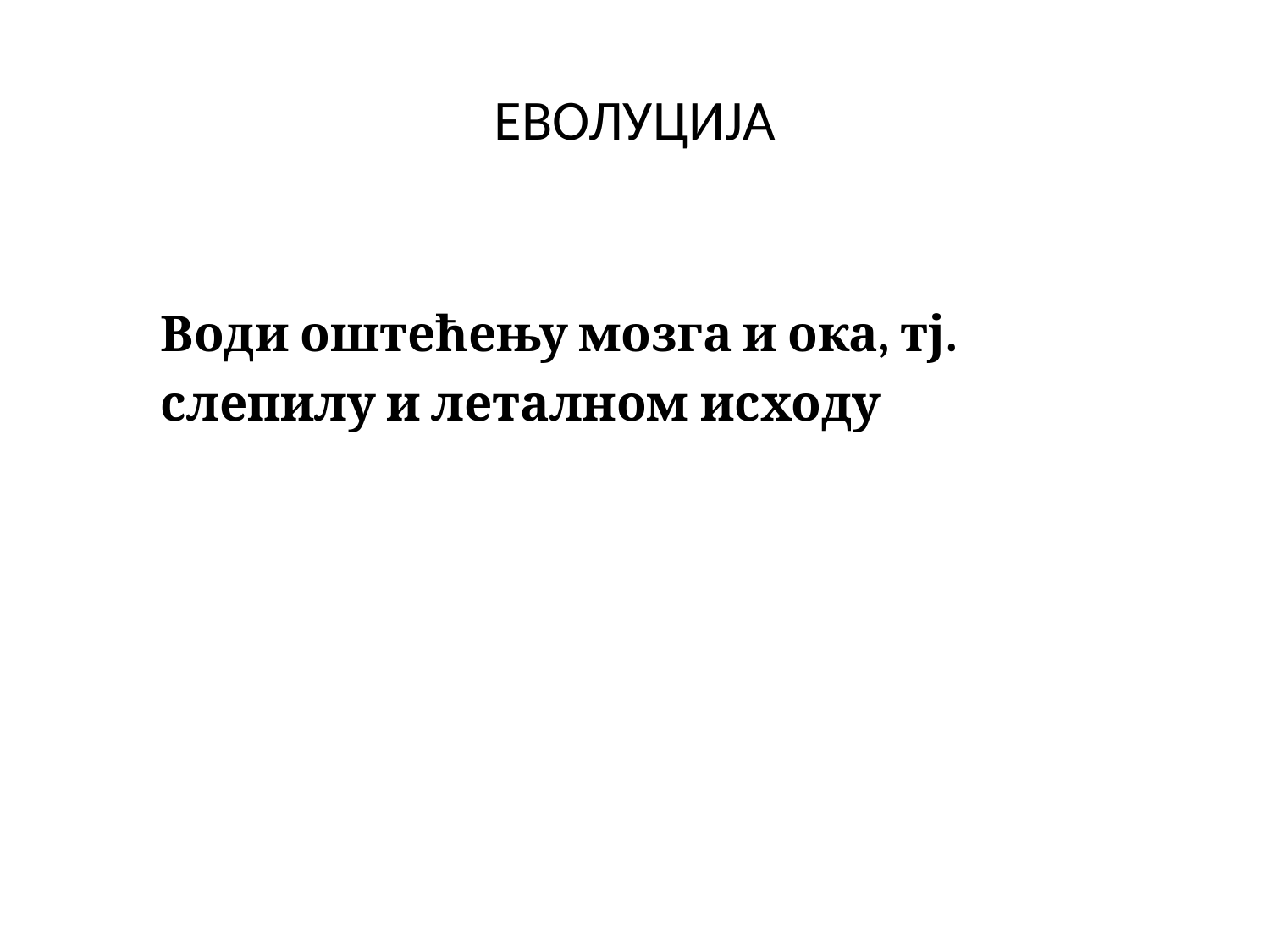

# ЕВОЛУЦИЈА
Води оштећењу мозга и ока, тј.
слепилу и леталном исходу